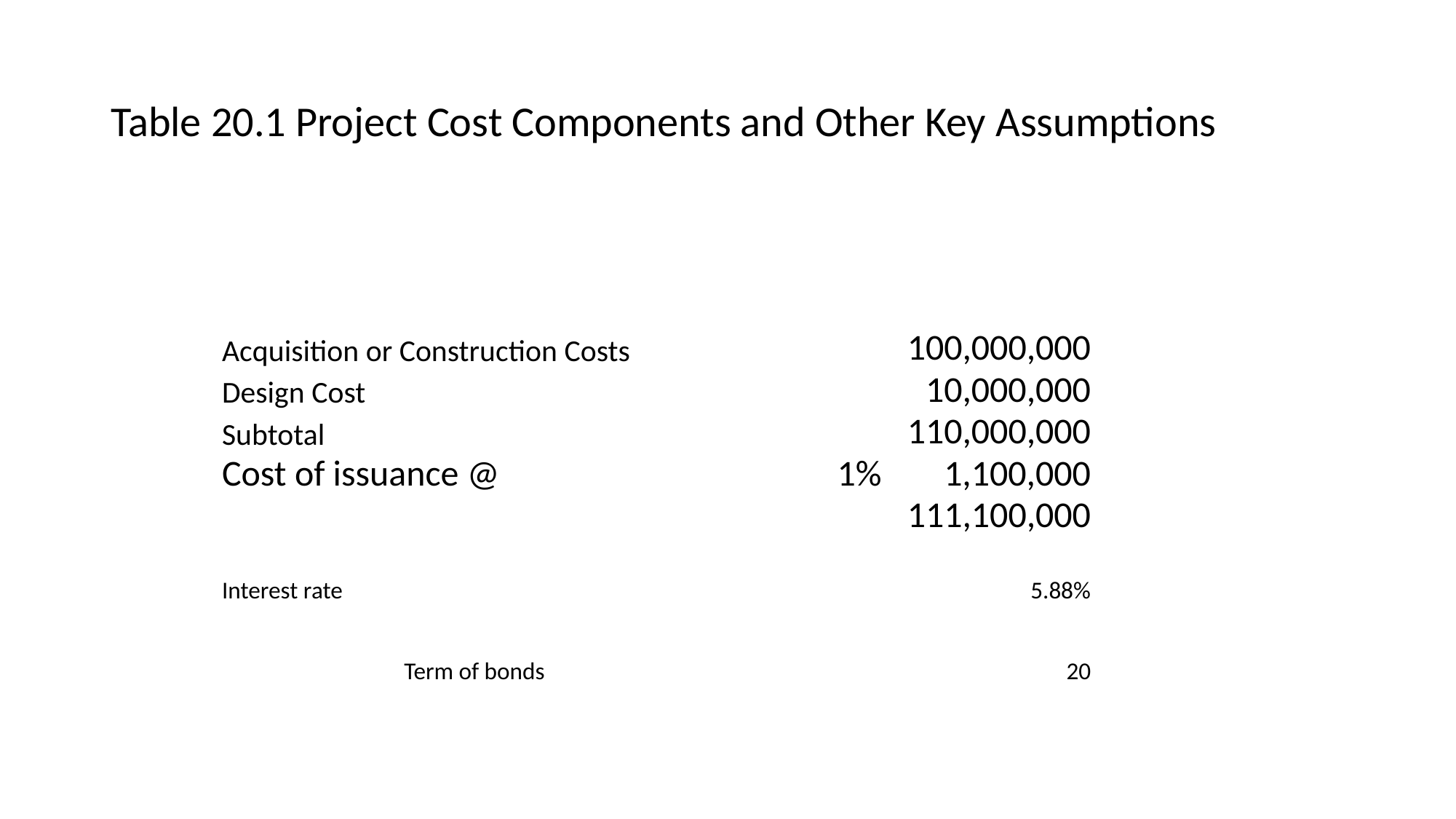

# Table 20.1 Project Cost Components and Other Key Assumptions
| Acquisition or Construction Costs |  | 100,000,000 |
| --- | --- | --- |
| Design Cost |  | 10,000,000 |
| Subtotal |  | 110,000,000 |
| Cost of issuance @ | 1% | 1,100,000 |
|  |  | 111,100,000 |
|  |  |  |
| Interest rate |  | 5.88% |
|  |  |  |
| Term of bonds |  | 20 |